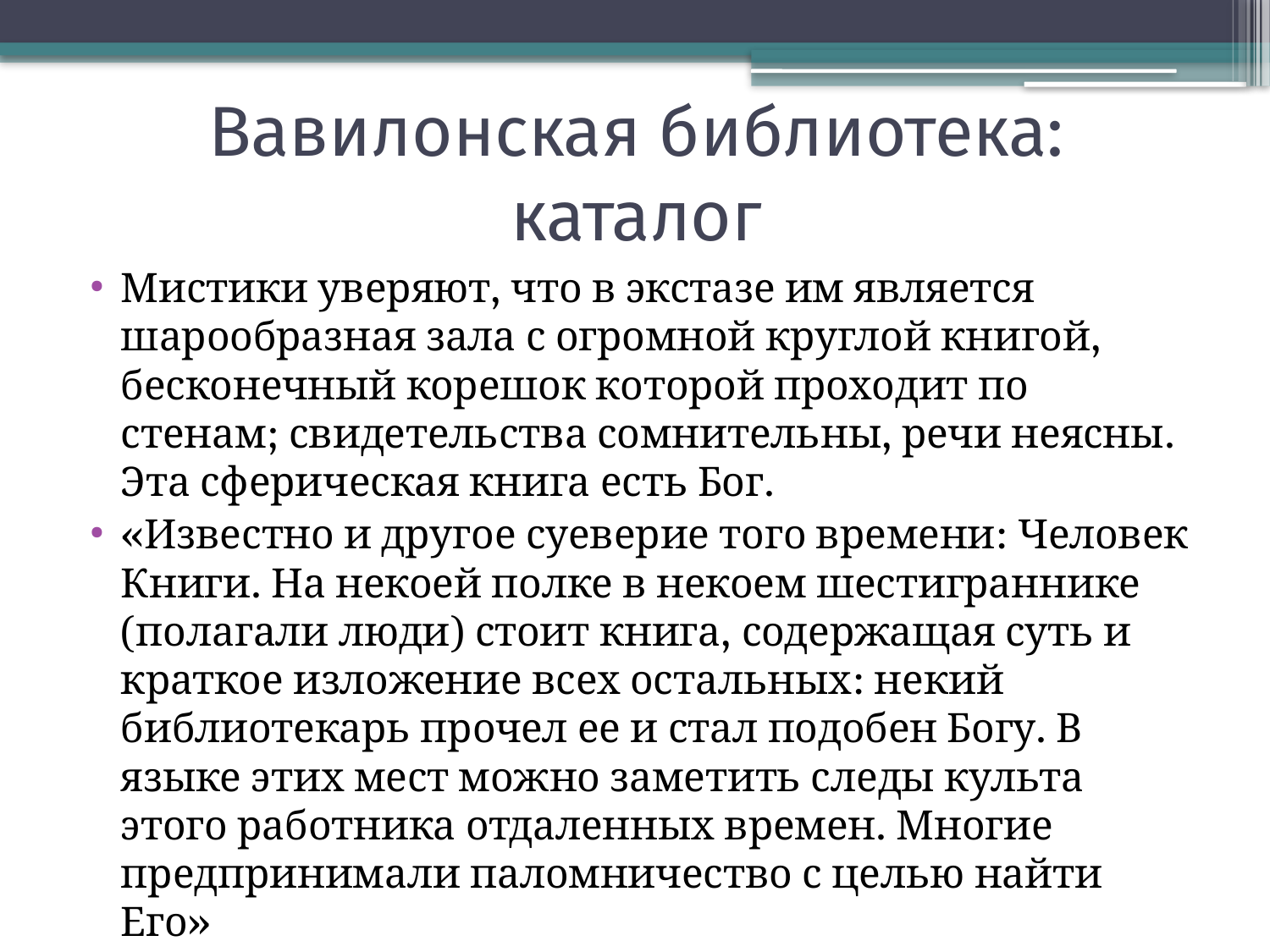

# Вавилонская библиотека: каталог
Мистики уверяют, что в экстазе им является шарообразная зала с огромной круглой книгой, бесконечный корешок которой проходит по стенам; свидетельства сомнительны, речи неясны. Эта сферическая книга есть Бог.
«Известно и другое суеверие того времени: Человек Книги. На некоей полке в некоем шестиграннике (полагали люди) стоит книга, содержащая суть и краткое изложение всех остальных: некий библиотекарь прочел ее и стал подобен Богу. В языке этих мест можно заметить следы культа этого работника отдаленных времен. Многие предпринимали паломничество с целью найти Его»